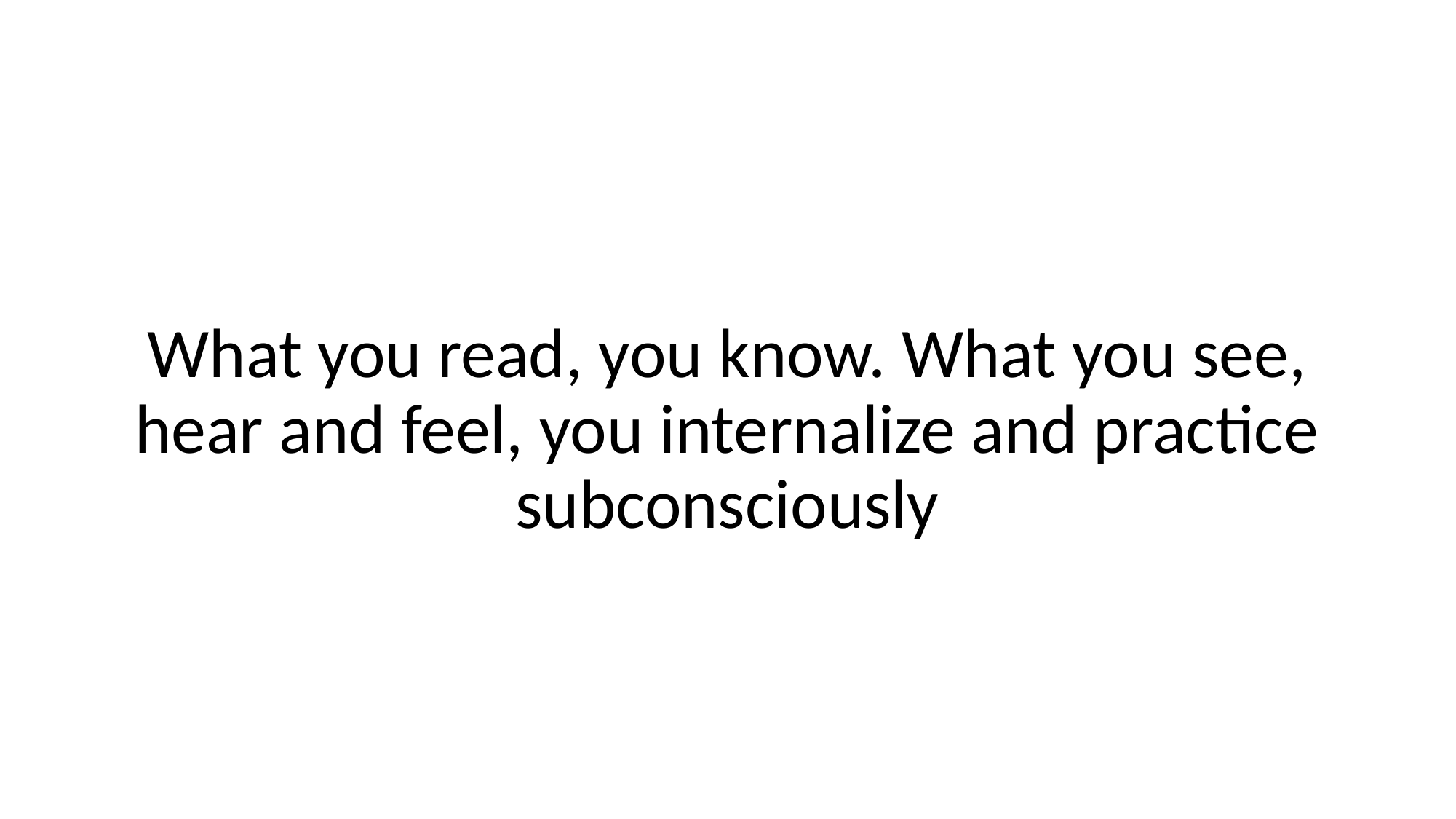

What you read, you know. What you see, hear and feel, you internalize and practice subconsciously